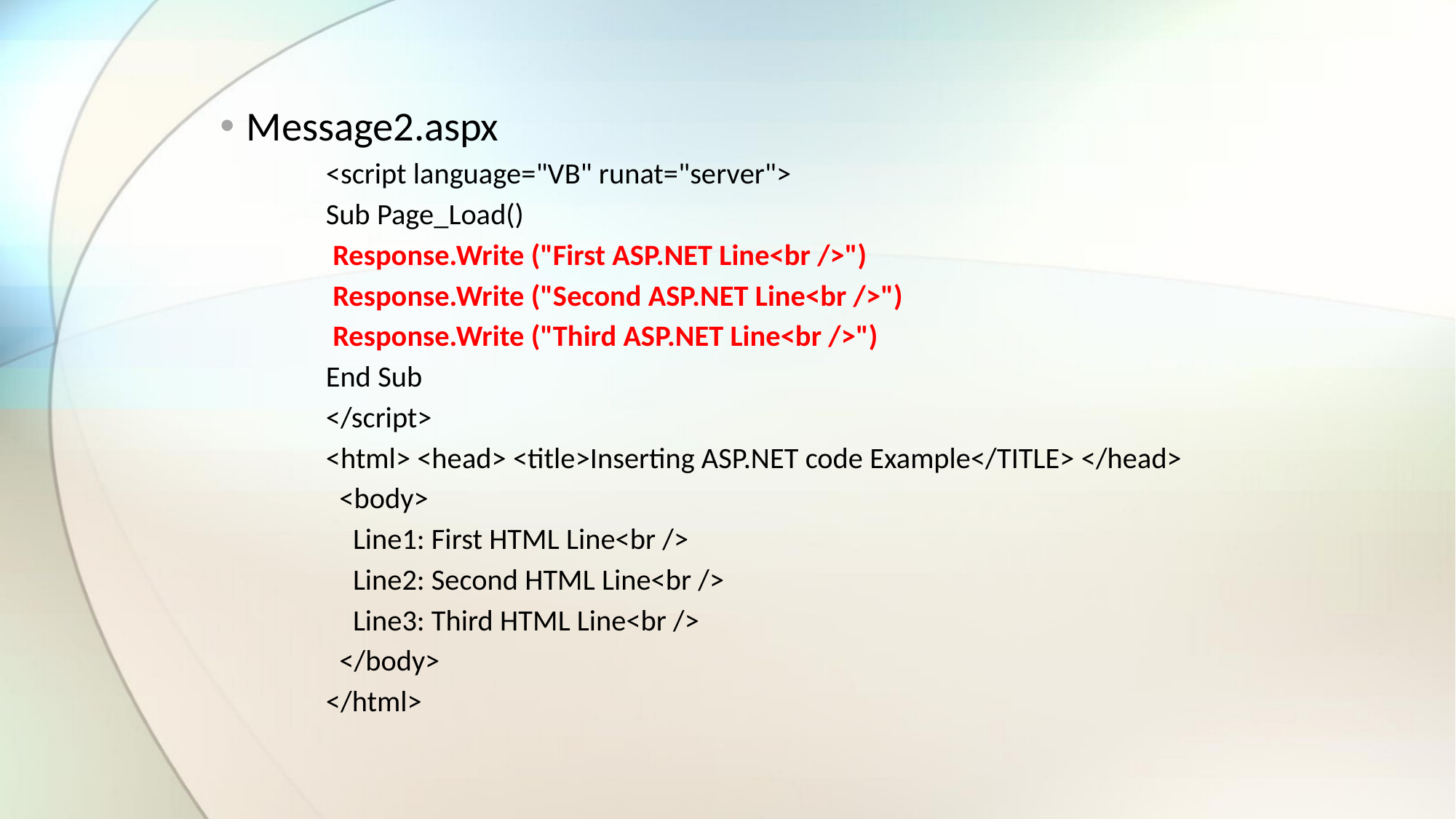

Message2.aspx
<script language="VB" runat="server">
Sub Page_Load()
 Response.Write ("First ASP.NET Line<br />")
 Response.Write ("Second ASP.NET Line<br />")
 Response.Write ("Third ASP.NET Line<br />")
End Sub
</script>
<html> <head> <title>Inserting ASP.NET code Example</TITLE> </head>
  <body>
    Line1: First HTML Line<br />
    Line2: Second HTML Line<br />
    Line3: Third HTML Line<br />
  </body>
</html>